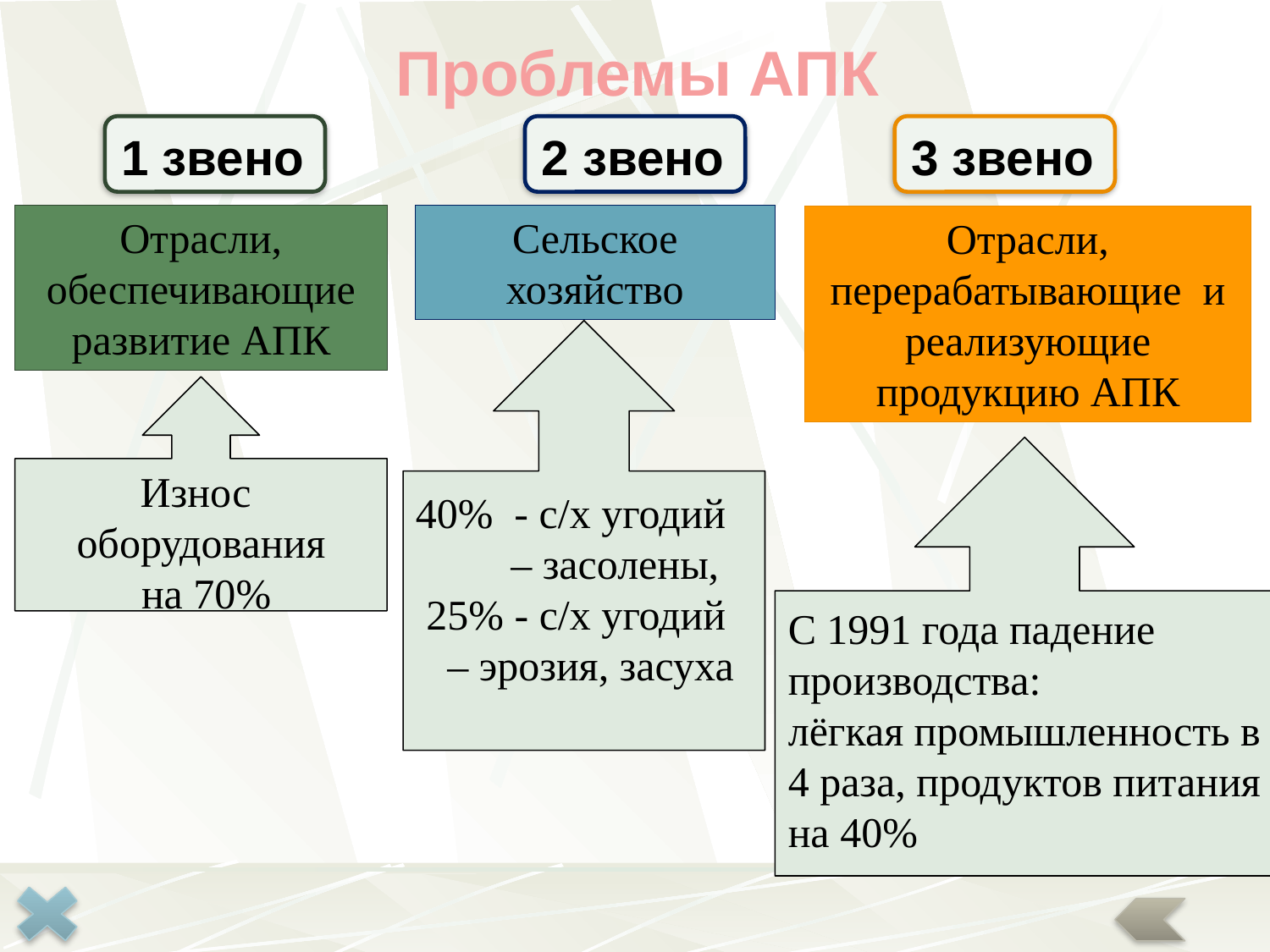

Проблемы АПК
1 звено
2 звено
3 звено
Отрасли, обеспечивающие развитие АПК
Сельское хозяйство
Отрасли, перерабатывающие  и реализующие продукцию АПК

Износ
оборудования
 на 70%

40%  - с/х угодий
         – засолены,
 25% - с/х угодий
   – эрозия, засуха

 С 1991 года падение
 производства:
 лёгкая промышленность в
 4 раза, продуктов питания
 на 40%